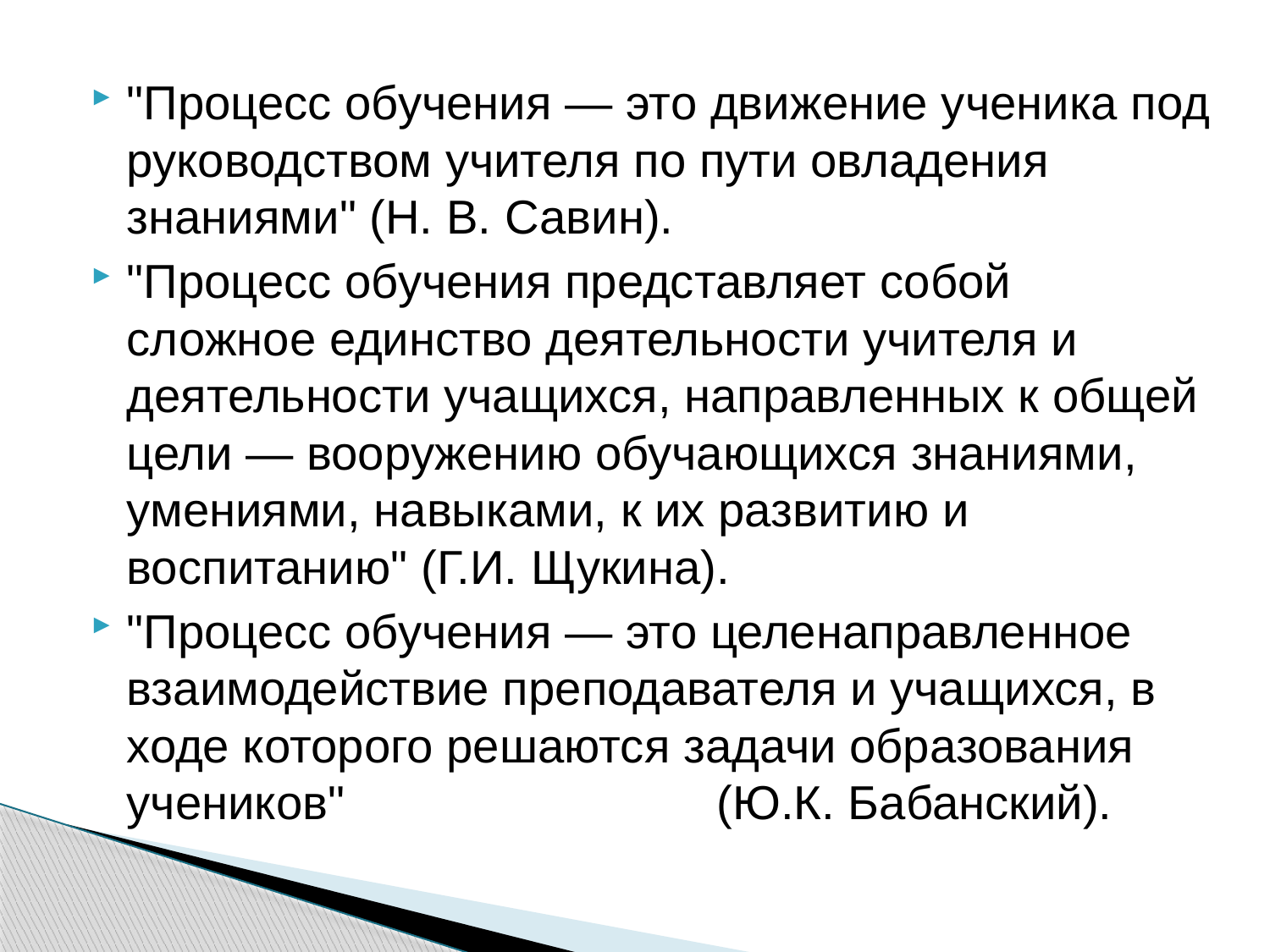

"Процесс обучения — это движение ученика под руководством учителя по пути овладения знаниями" (Н. В. Савин).
"Процесс обучения представляет собой сложное единство деятельности учителя и деятельности учащихся, направленных к общей цели — вооружению обучающихся знаниями, умениями, навыками, к их развитию и воспитанию" (Г.И. Щукина).
"Процесс обучения — это целенаправленное взаимодействие преподавателя и учащихся, в ходе которого решаются задачи образования учеников"                            (Ю.К. Бабанский).